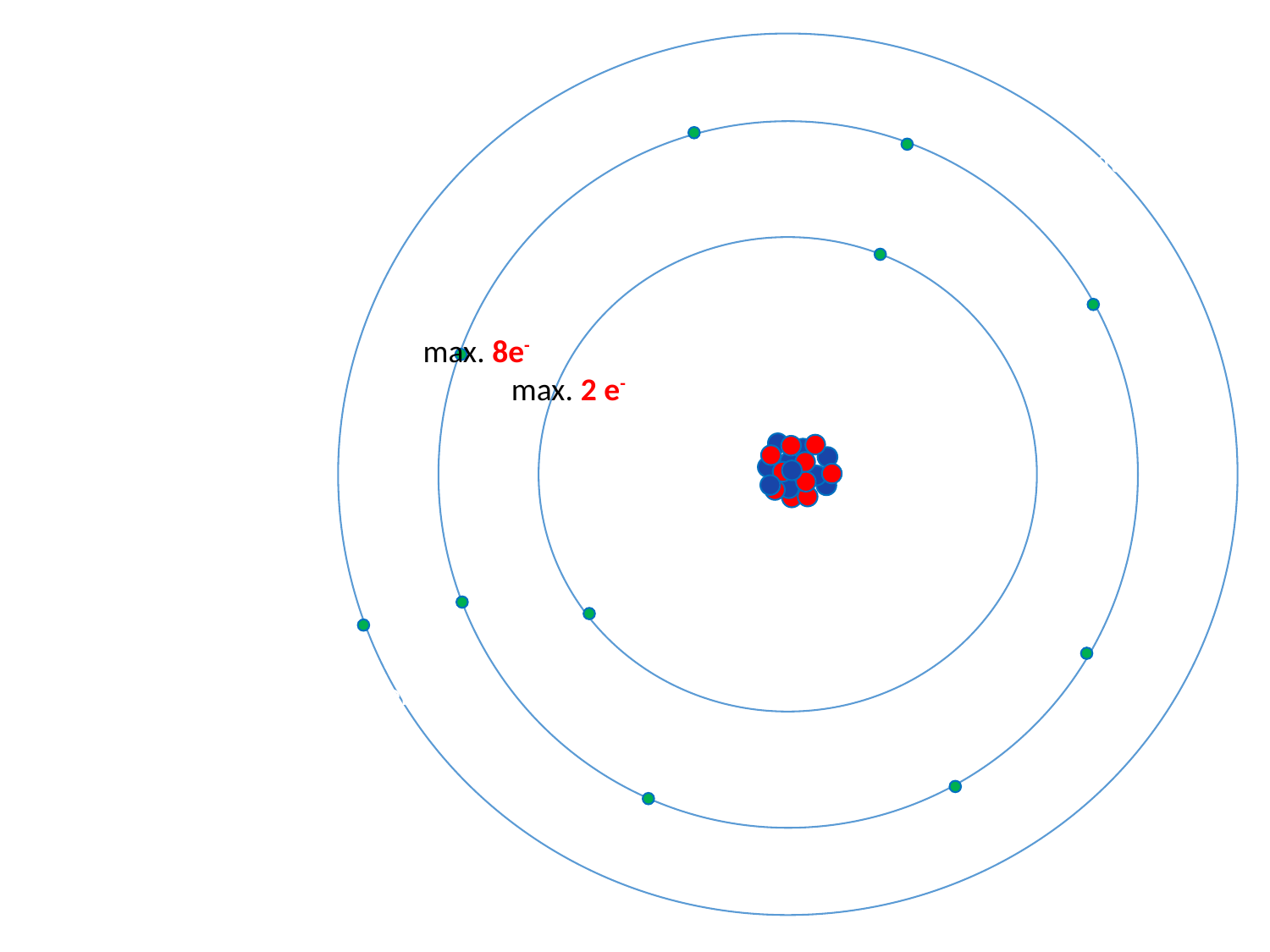

valentie-elektron

                                 max. 8e-
		          max. 2 e-

         valentie-elektron